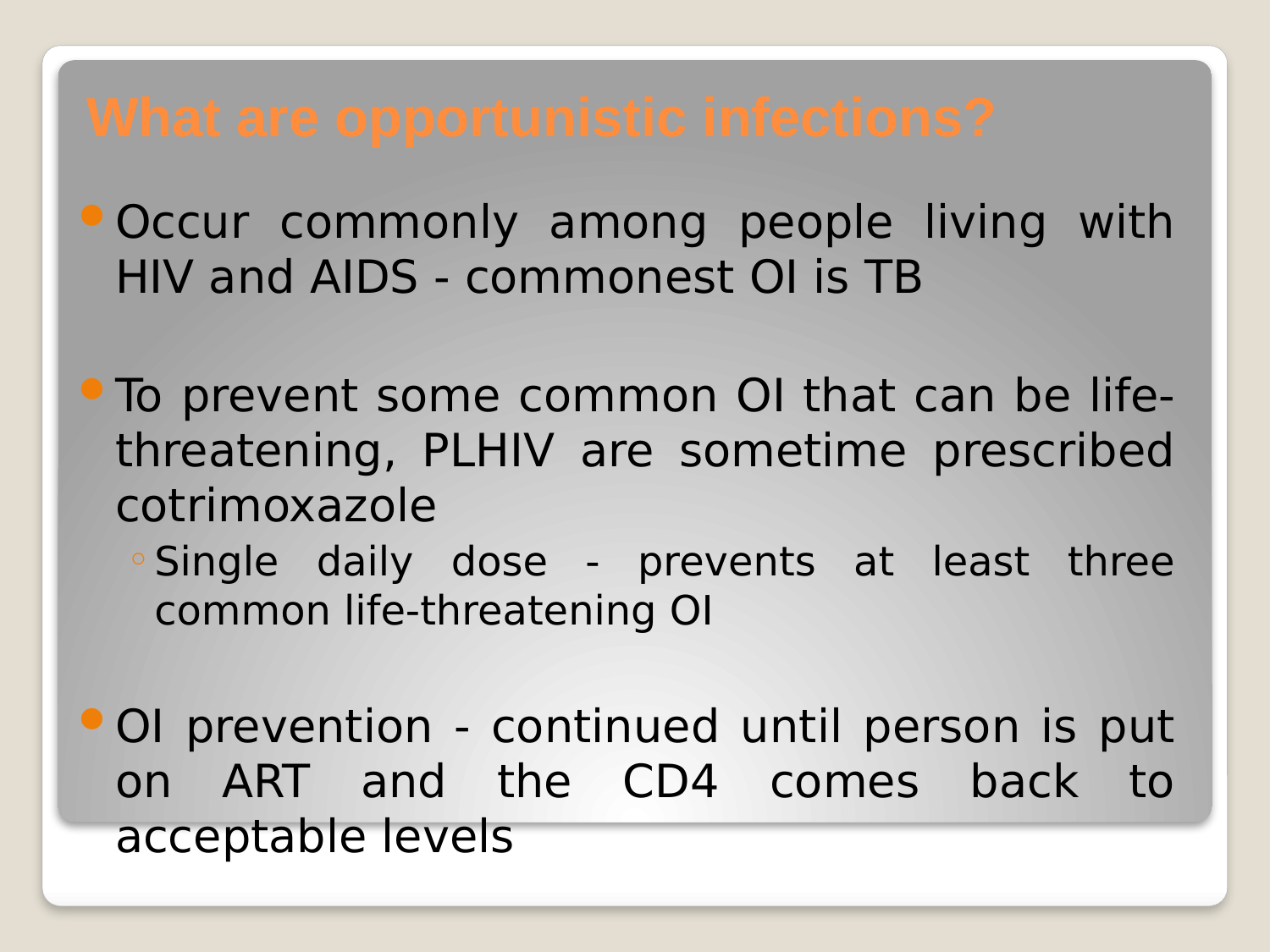

# What are opportunistic infections?
Occur commonly among people living with HIV and AIDS - commonest OI is TB

To prevent some common OI that can be life-threatening, PLHIV are sometime prescribed cotrimoxazole
Single daily dose - prevents at least three common life-threatening OI

OI prevention - continued until person is put on ART and the CD4 comes back to acceptable levels